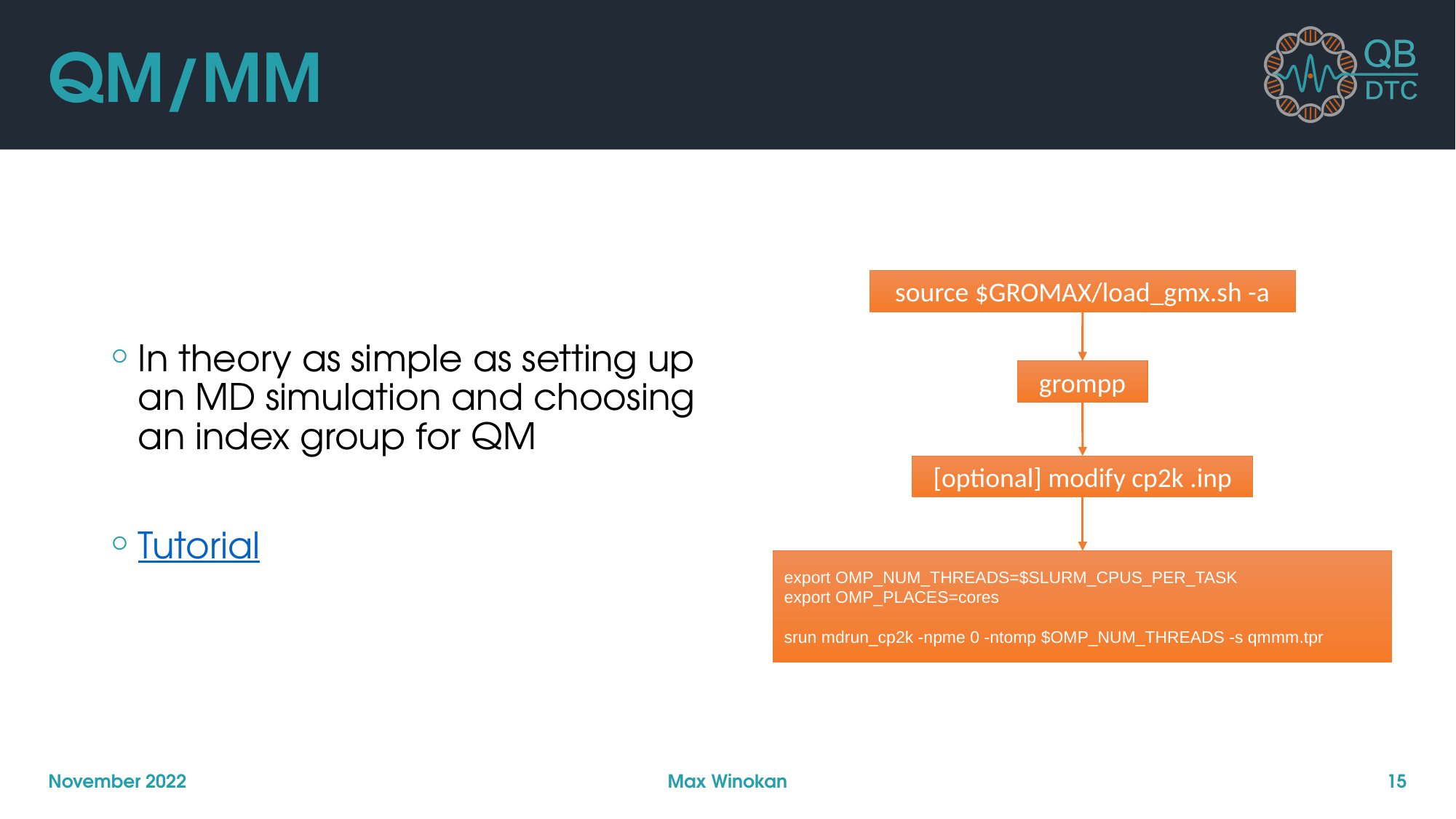

# QM/MM
In theory as simple as setting up an MD simulation and choosing an index group for QM

Tutorial
source $GROMAX/load_gmx.sh -a
grompp
[optional] modify cp2k .inp
export OMP_NUM_THREADS=$SLURM_CPUS_PER_TASK
export OMP_PLACES=cores

srun mdrun_cp2k -npme 0 -ntomp $OMP_NUM_THREADS -s qmmm.tpr
November 2022
Max Winokan
15